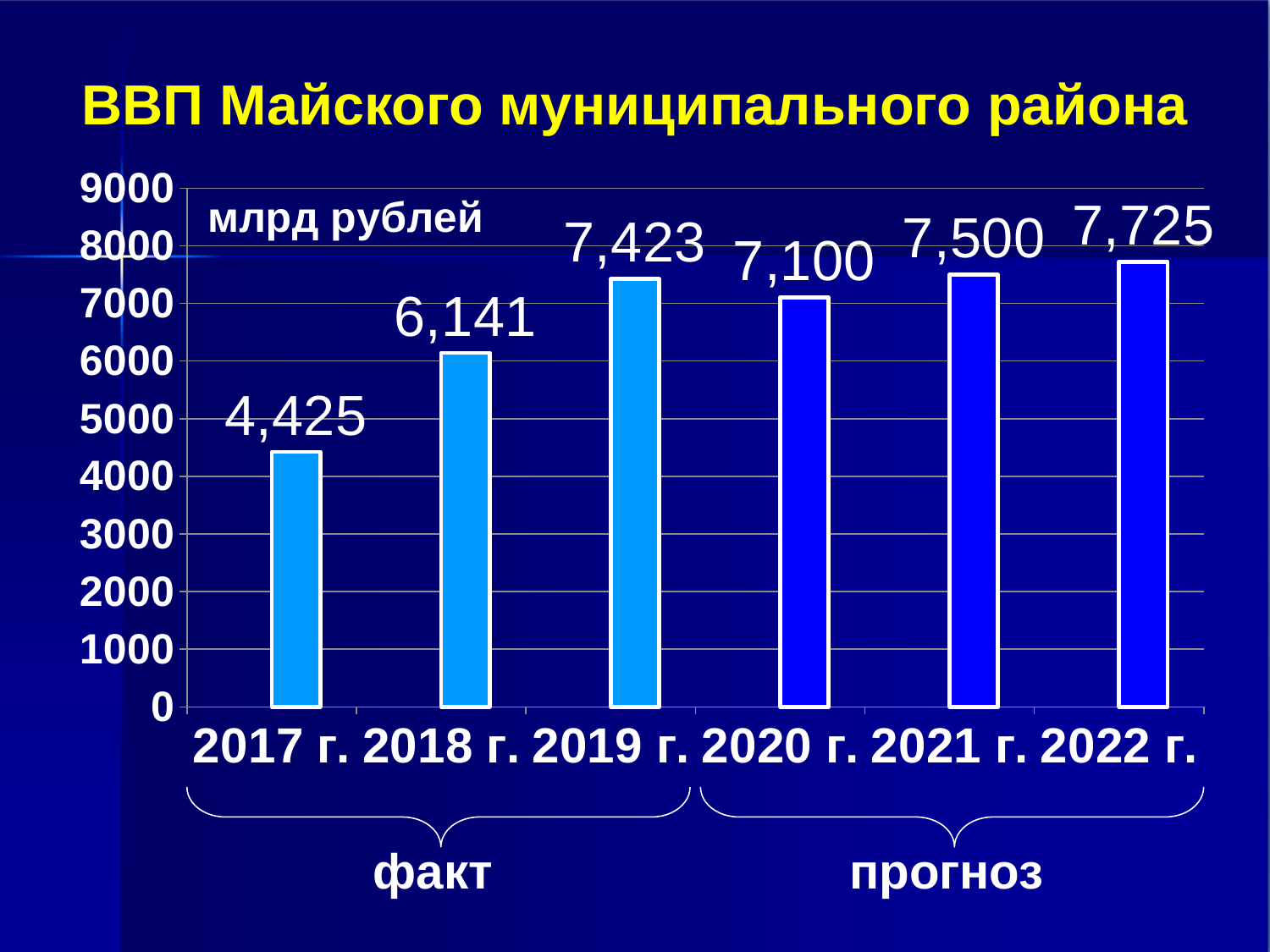

ВВП Майского муниципального района

### Chart

| Category | Столбец1 | Ряд 2 |
|---|---|---|
| 2017 г. | None | 4425.0 |
| 2018 г. | None | 6141.8 |
| 2019 г. | None | 7423.0 |
| 2020 г. | None | 7100.0 |
| 2021 г. | None | 7500.0 |
| 2022 г. | None | 7725.0 |

факт
прогноз